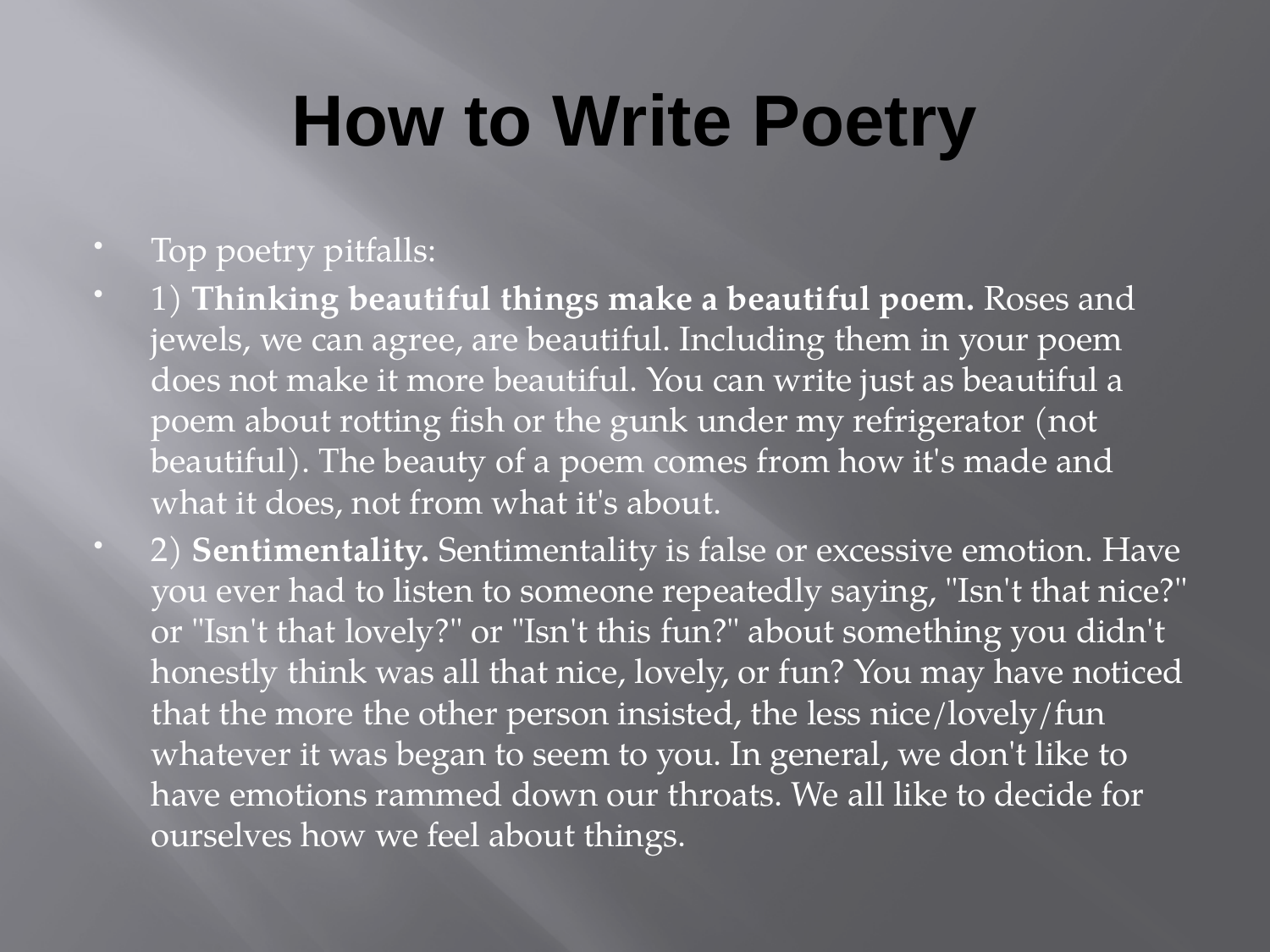

# How to Write Poetry
Top poetry pitfalls:
1) Thinking beautiful things make a beautiful poem. Roses and jewels, we can agree, are beautiful. Including them in your poem does not make it more beautiful. You can write just as beautiful a poem about rotting fish or the gunk under my refrigerator (not beautiful). The beauty of a poem comes from how it's made and what it does, not from what it's about.
2) Sentimentality. Sentimentality is false or excessive emotion. Have you ever had to listen to someone repeatedly saying, "Isn't that nice?" or "Isn't that lovely?" or "Isn't this fun?" about something you didn't honestly think was all that nice, lovely, or fun? You may have noticed that the more the other person insisted, the less nice/lovely/fun whatever it was began to seem to you. In general, we don't like to have emotions rammed down our throats. We all like to decide for ourselves how we feel about things.